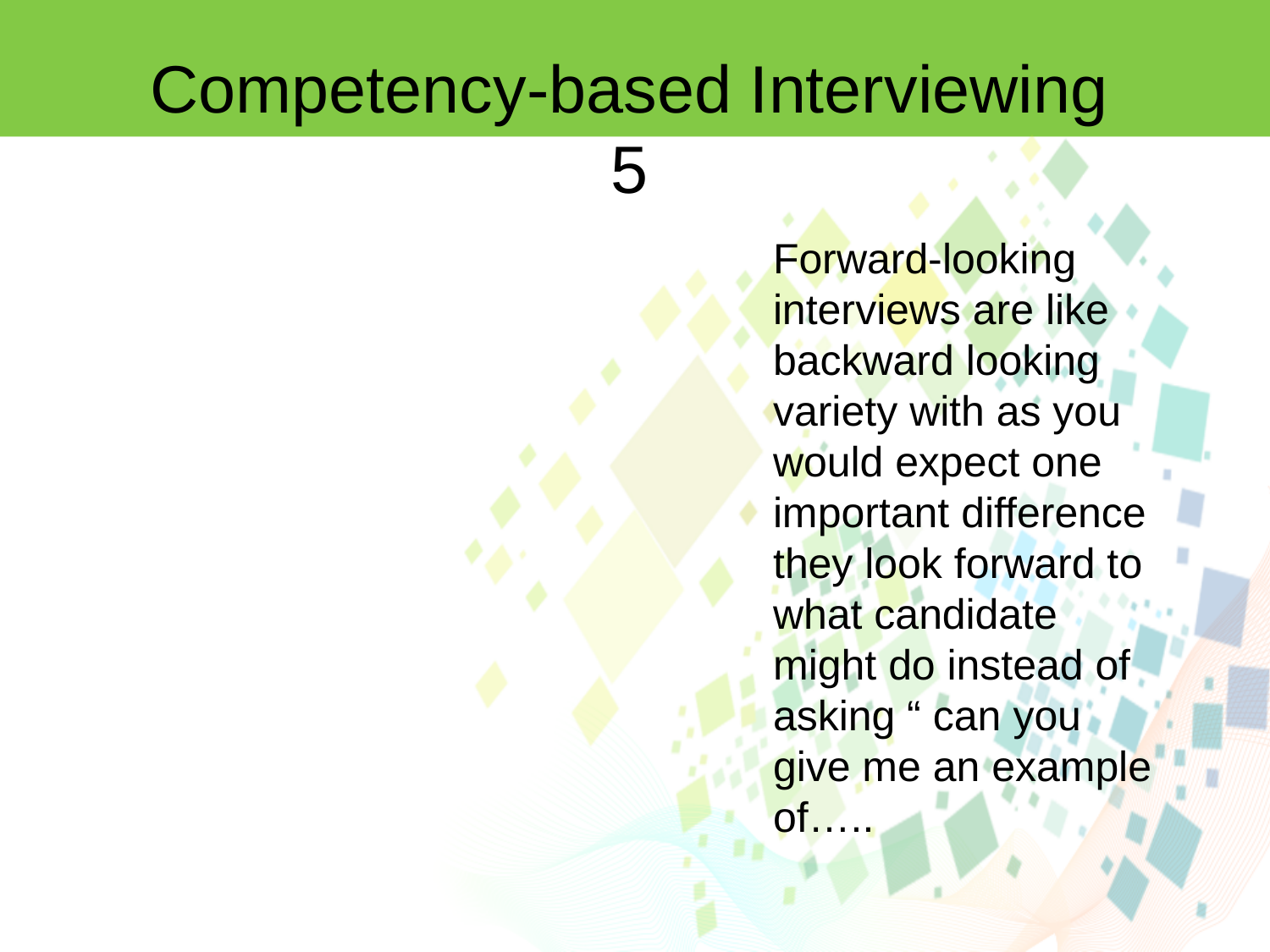

Competency-based Interviewing 5
Forward-looking interviews are like backward looking variety with as you would expect one important difference they look forward to what candidate might do instead of asking “ can you give me an example of…..